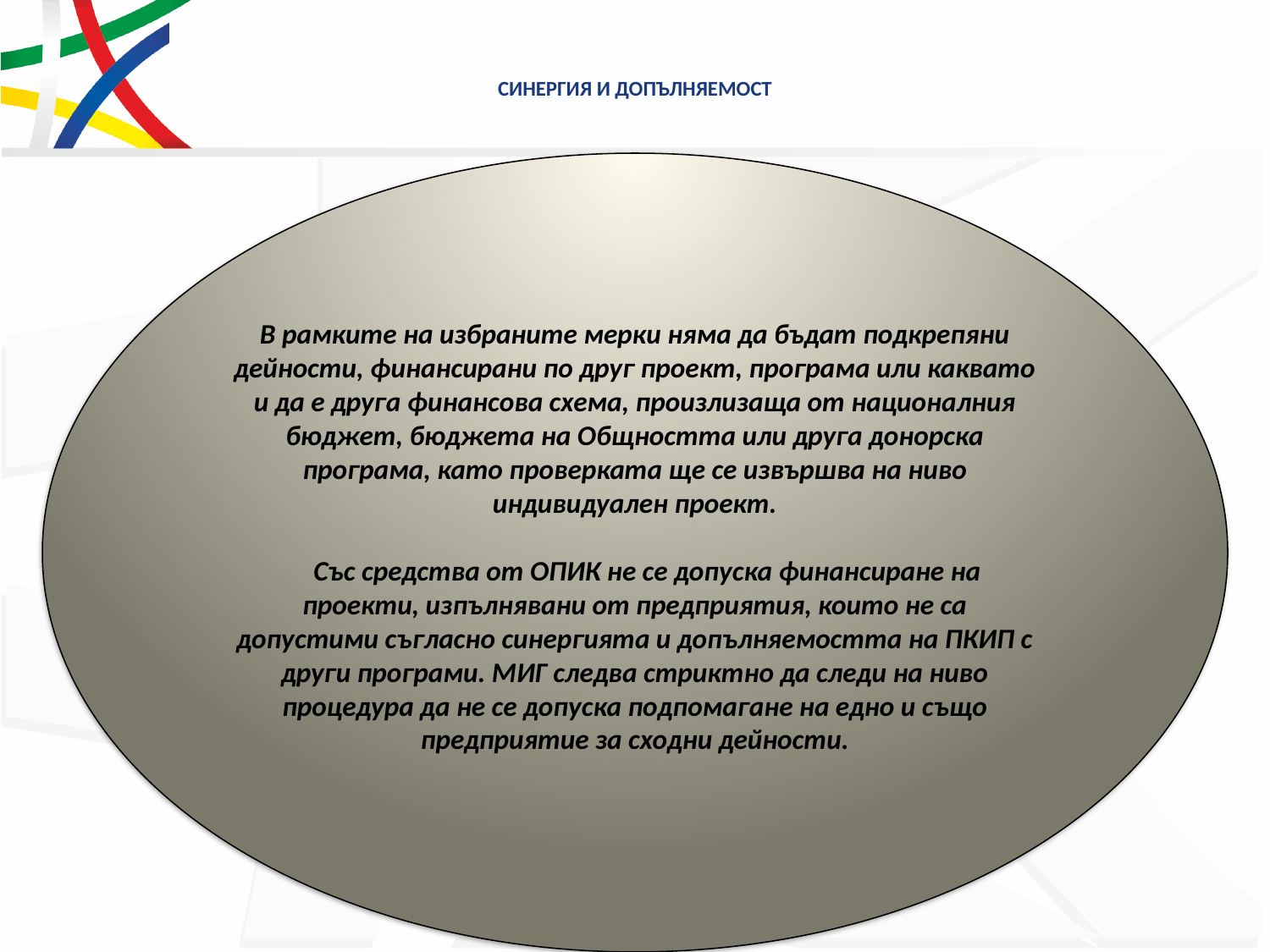

# СИНЕРГИЯ И ДОПЪЛНЯЕМОСТ
В рамките на избраните мерки няма да бъдат подкрепяни дейности, финансирани по друг проект, програма или каквато и да е друга финансова схема, произлизаща от националния бюджет, бюджета на Общността или друга донорска програма, като проверката ще се извършва на ниво индивидуален проект.

    Със средства от ОПИК не се допуска финансиране на проекти, изпълнявани от предприятия, които не са допустими съгласно синергията и допълняемостта на ПКИП с други програми. МИГ следва стриктно да следи на ниво процедура да не се допуска подпомагане на едно и също предприятие за сходни дейности.